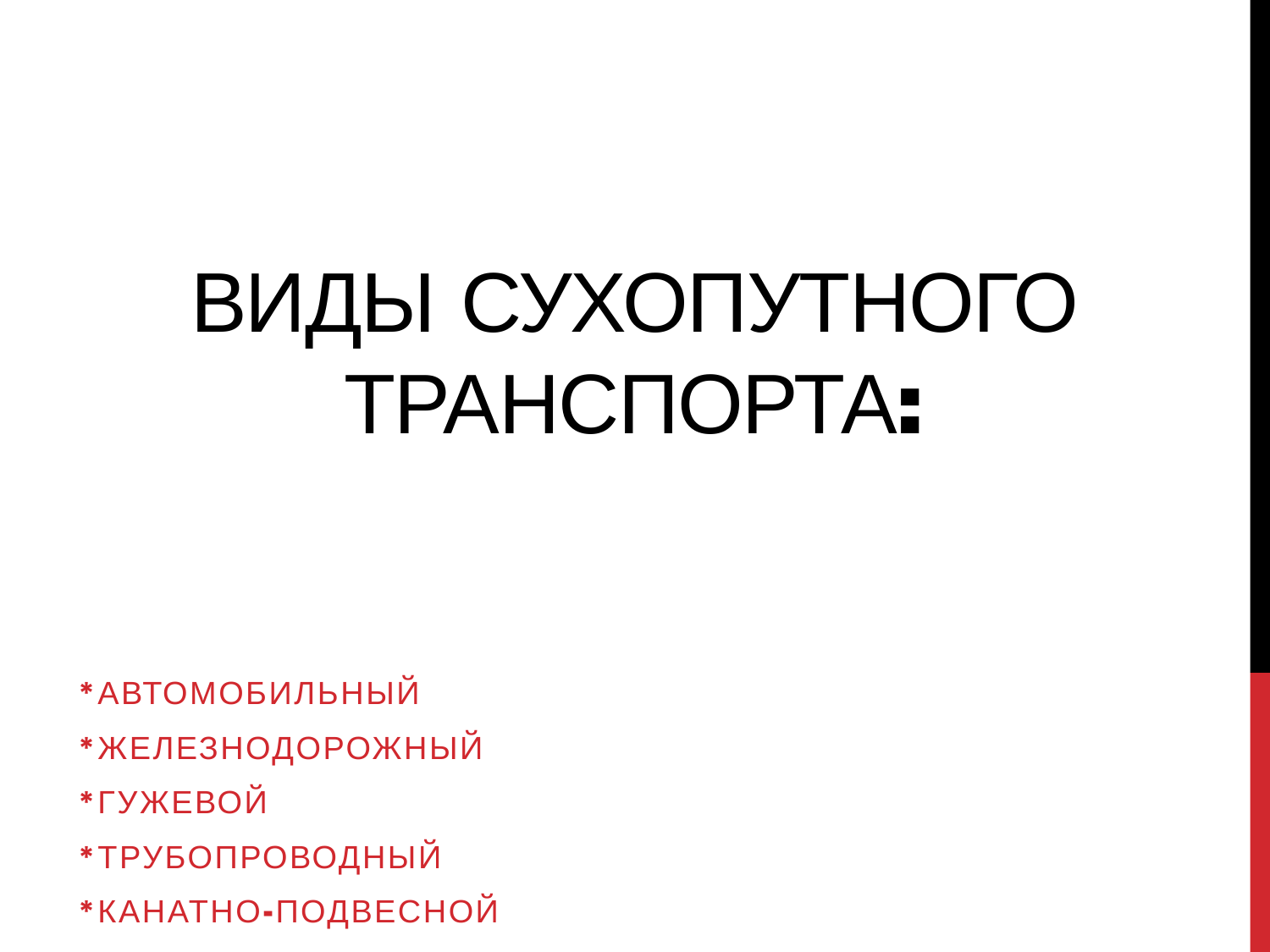

# Виды Сухопутного транспорта:
*Автомобильный
*Железнодорожный
*Гужевой
*Трубопроводный
*Канатно-подвесной